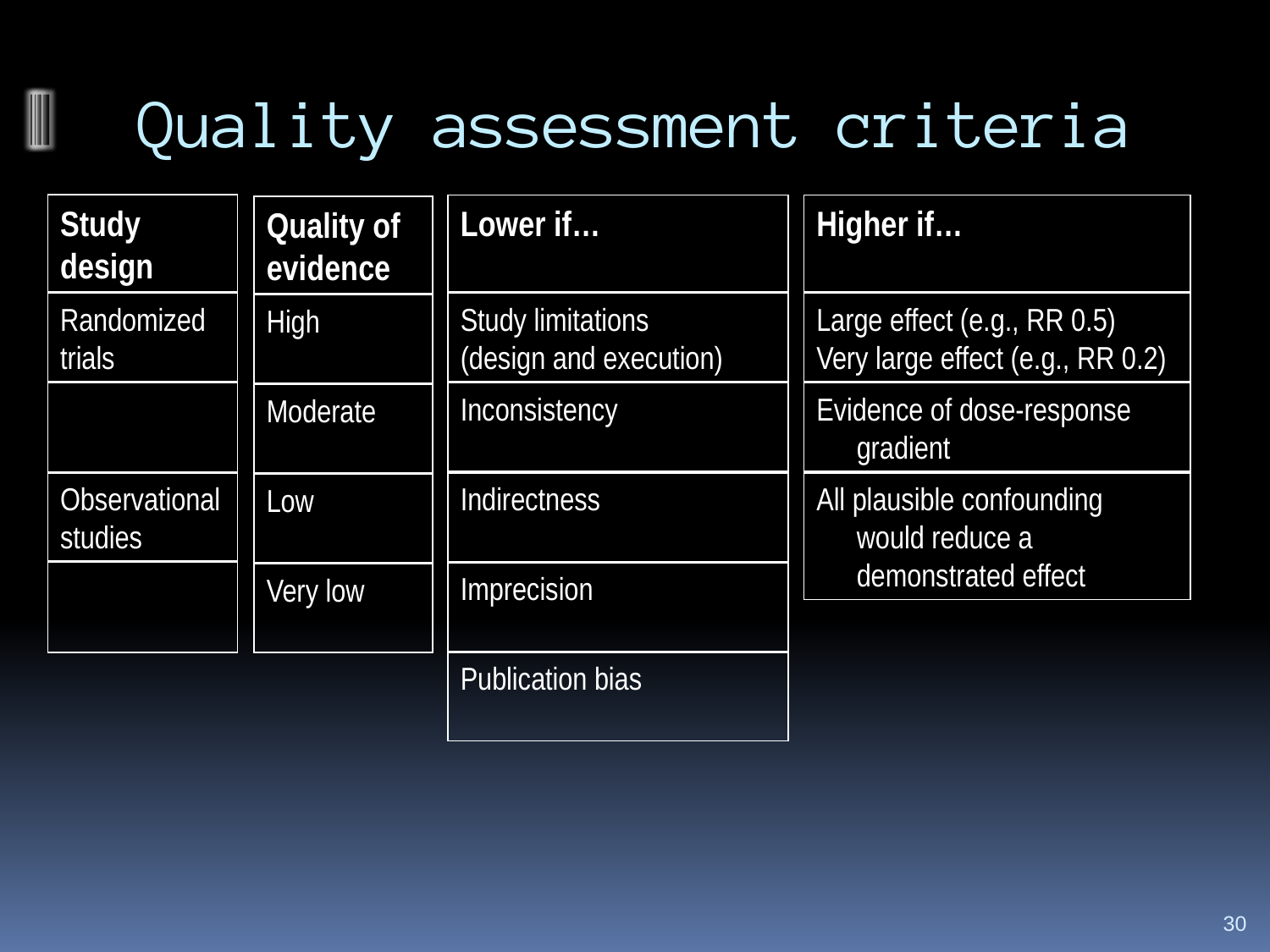

# Quality assessment criteria
Study design
Randomized trials

Observational studies

Lower if…

Higher if…

Quality of evidence
High

Moderate

Low

Very low

Study limitations
(design and execution)
Large effect (e.g., RR 0.5)
Very large effect (e.g., RR 0.2)
Inconsistency

Evidence of dose-response gradient
Indirectness

All plausible confounding would reduce a demonstrated effect
Imprecision

Publication bias

30